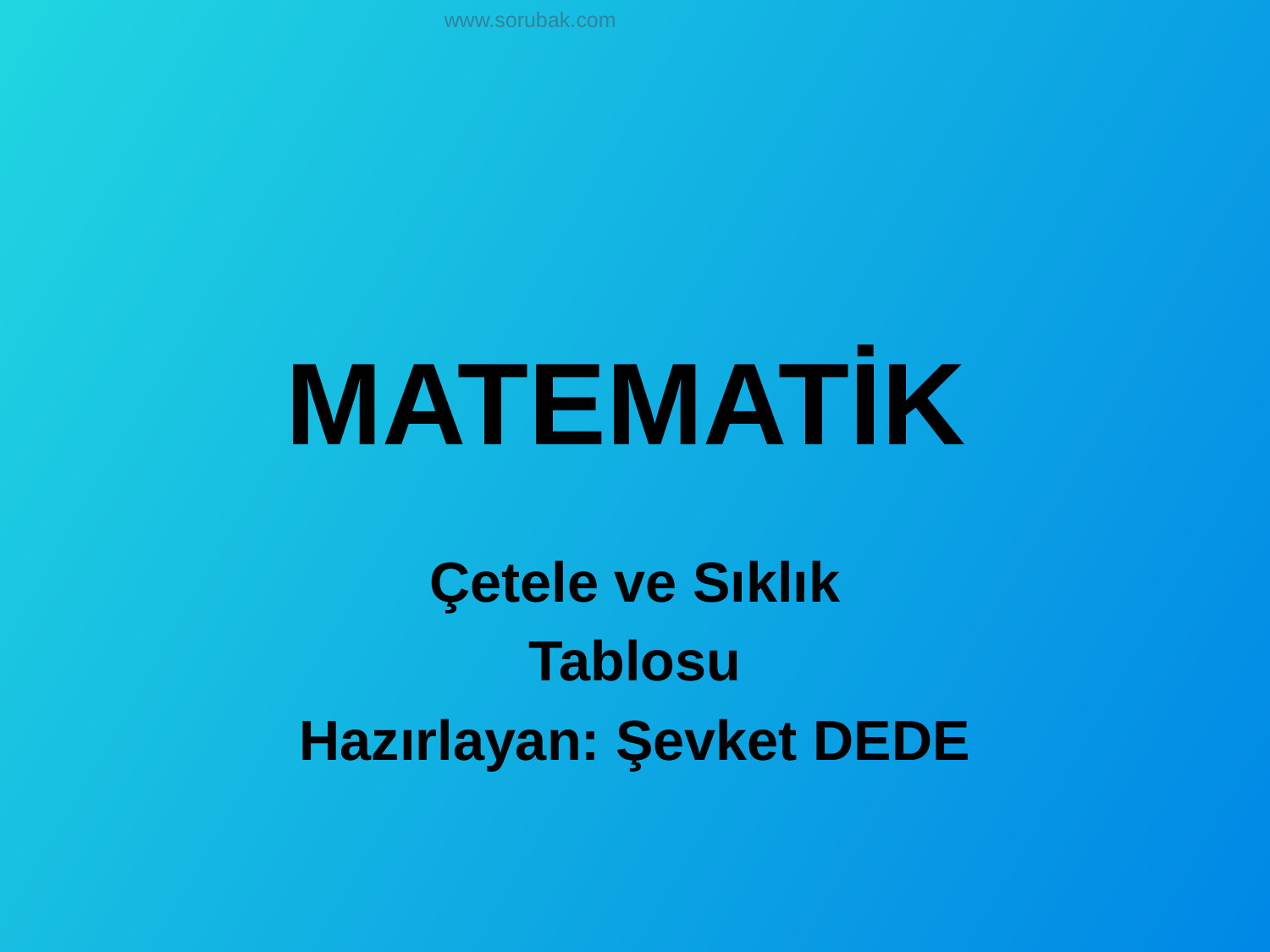

www.sorubak.com
# MATEMATİK
Çetele ve Sıklık
Tablosu
Hazırlayan: Şevket DEDE